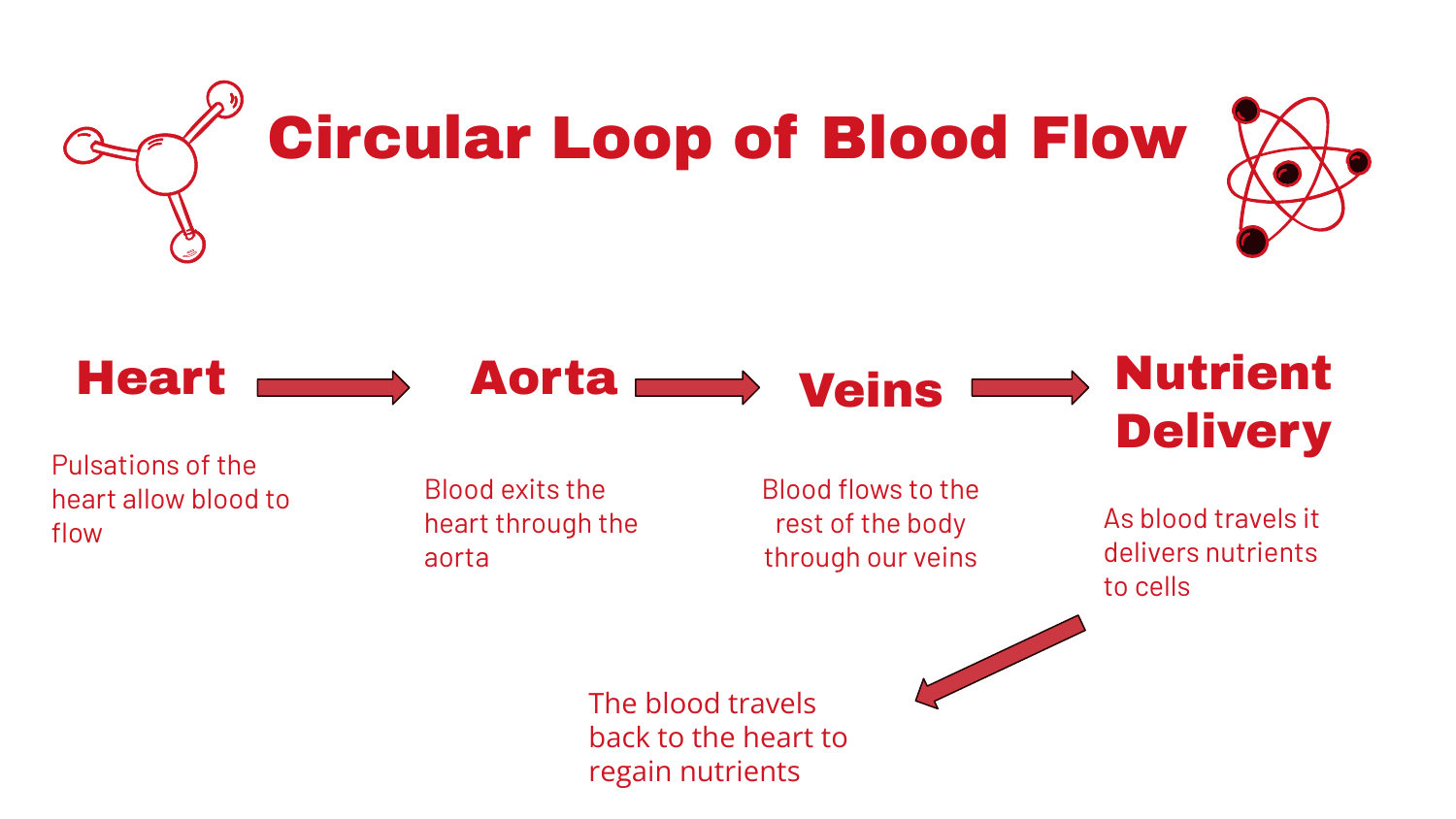

# Circular Loop of Blood Flow
Heart
Aorta
Veins
Nutrient Delivery

Pulsations of the heart allow blood to flow
Blood exits the heart through the aorta
Blood flows to the rest of the body through our veins
As blood travels it delivers nutrients to cells

The blood travels back to the heart to regain nutrients